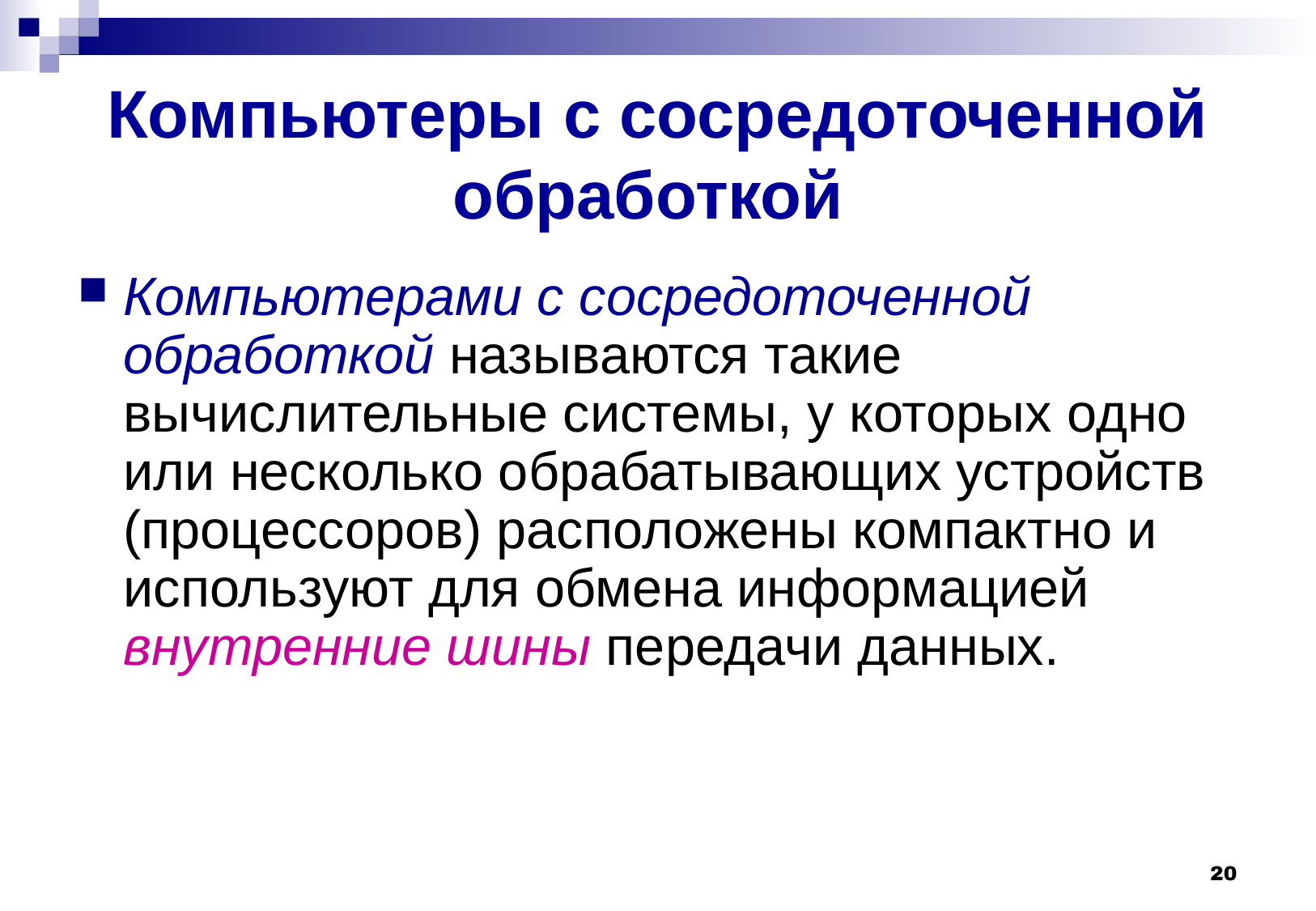

# Компьютеры с сосредоточенной обработкой
Компьютерами с сосредоточенной обработкой называются такие вычислительные системы, у которых одно или несколько обрабатывающих устройств (процессоров) расположены компактно и используют для обмена информацией внутренние шины передачи данных.
20